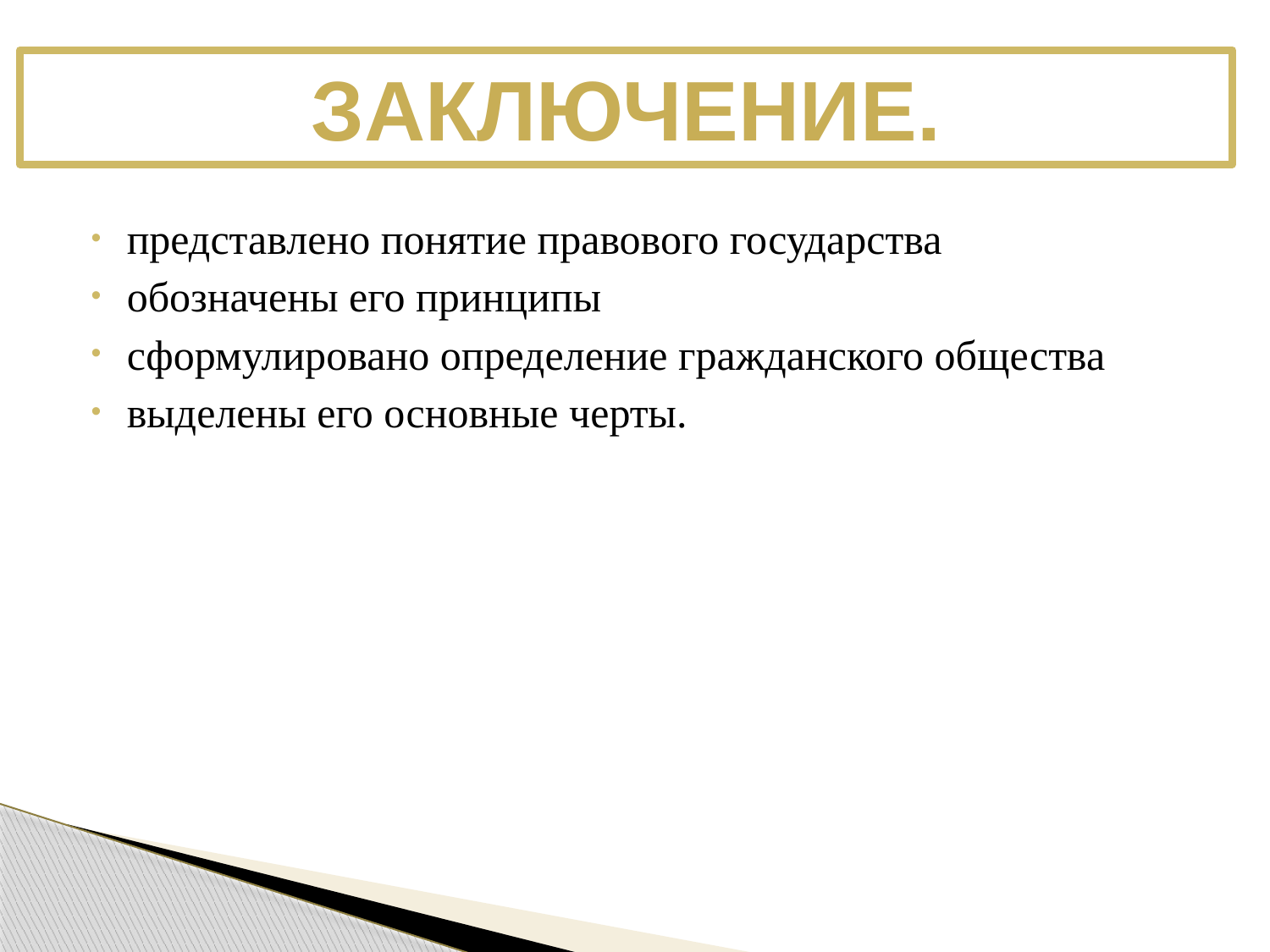

Заключение.
представлено понятие правового государства
обозначены его принципы
сформулировано определение гражданского общества
выделены его основные черты.